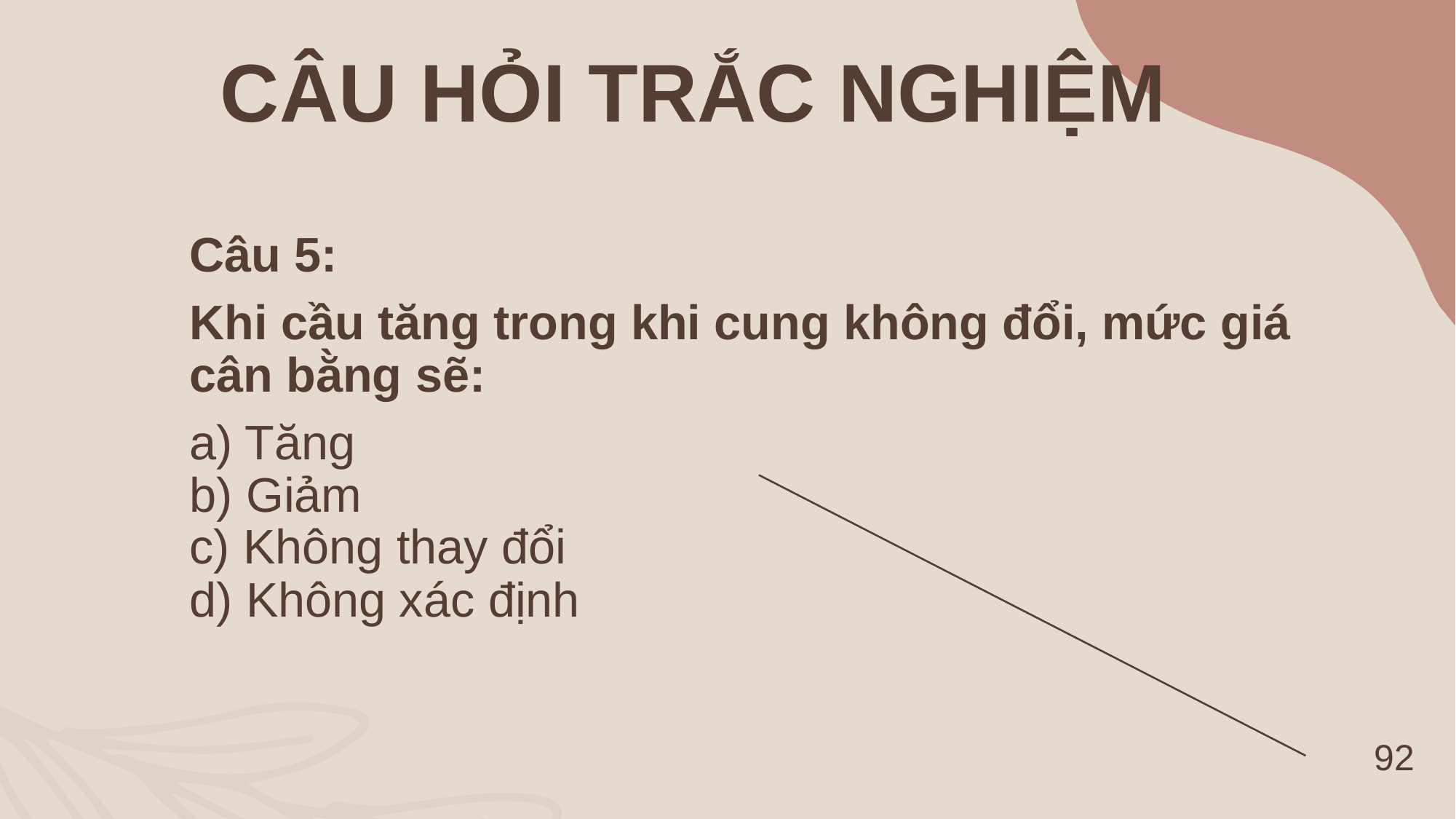

CÂU HỎI TRẮC NGHIỆM
Câu 5:
Khi cầu tăng trong khi cung không đổi, mức giá cân bằng sẽ:
a) Tăng
b) Giảm
c) Không thay đổi
d) Không xác định
92